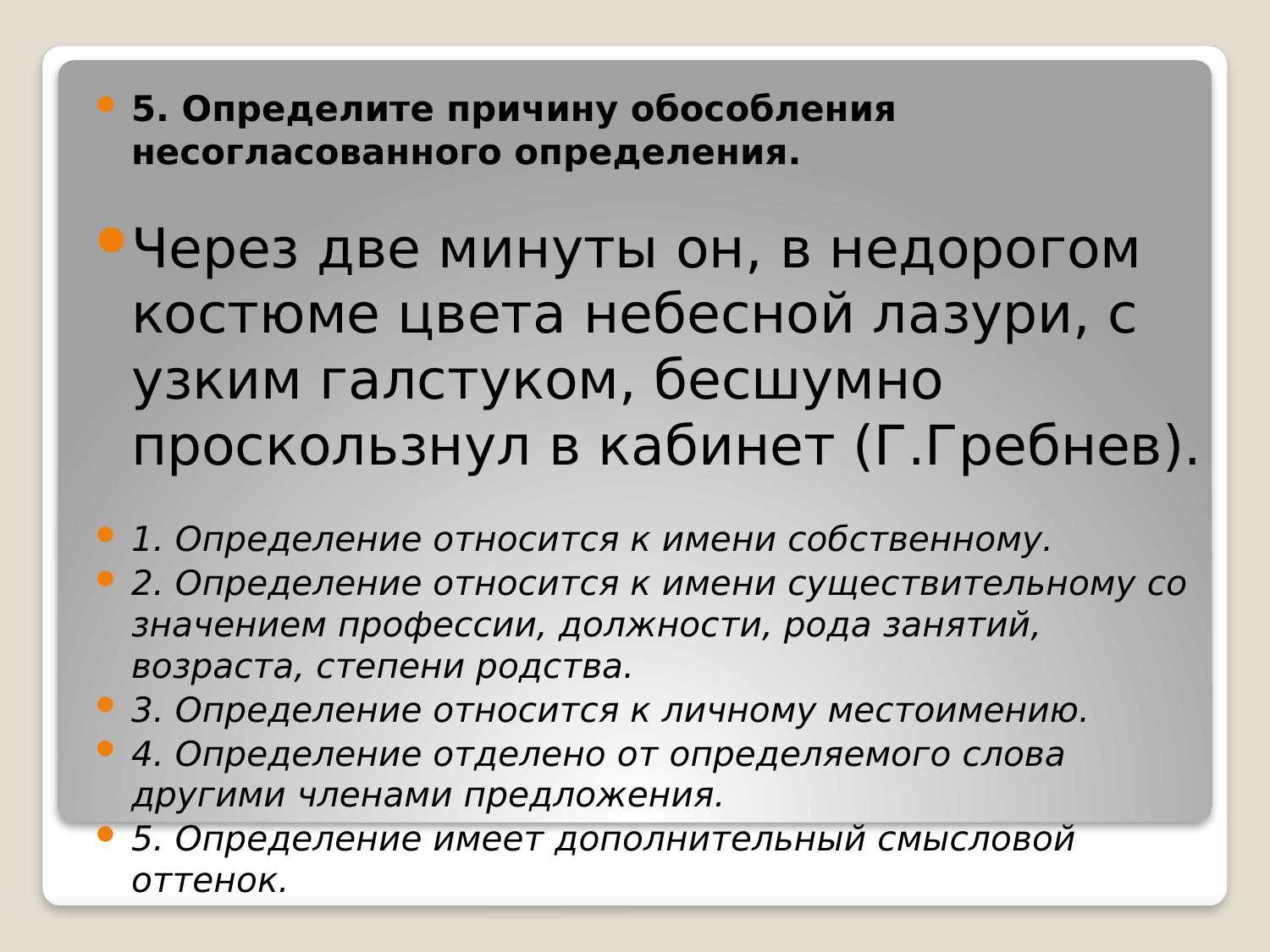

5. Определите причину обособления несогласованного определения.

Через две минуты он, в недорогом костюме цвета небесной лазури, с узким галстуком, бесшумно проскользнул в кабинет (Г.Гребнев).

1. Определение относится к имени собственному.
2. Определение относится к имени существительному со значением профессии, должности, рода занятий, возраста, степени родства.
3. Определение относится к личному местоимению.
4. Определение отделено от определяемого слова другими членами предложения.
5. Определение имеет дополнительный смысловой оттенок.